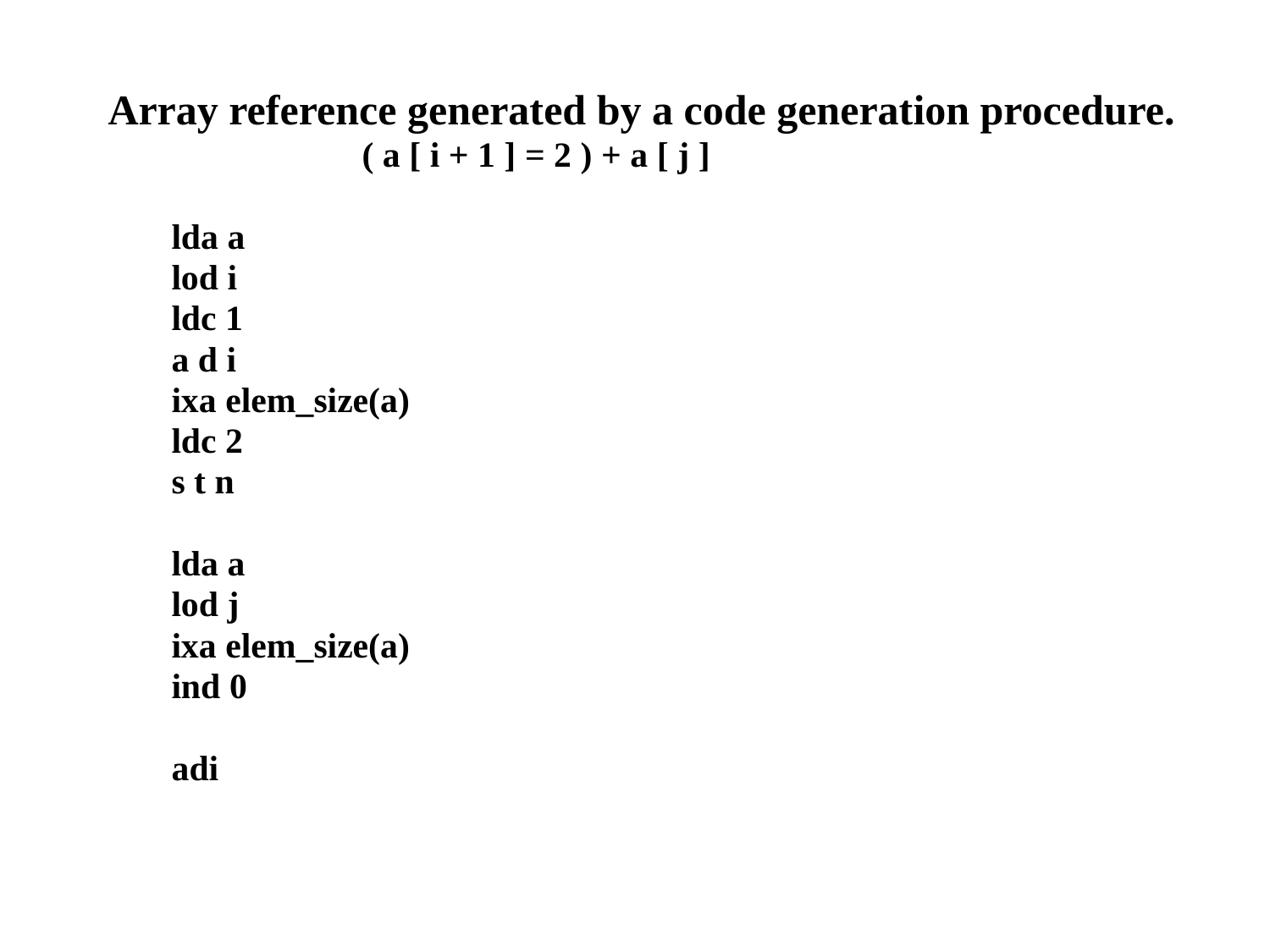

Array reference generated by a code generation procedure.
 		( a [ i + 1 ] = 2 ) + a [ j ]

lda a
lod i
ldc 1
a d i
ixa elem_size(a)
ldc 2
s t n

lda a
lod j
ixa elem_size(a)
ind 0

adi